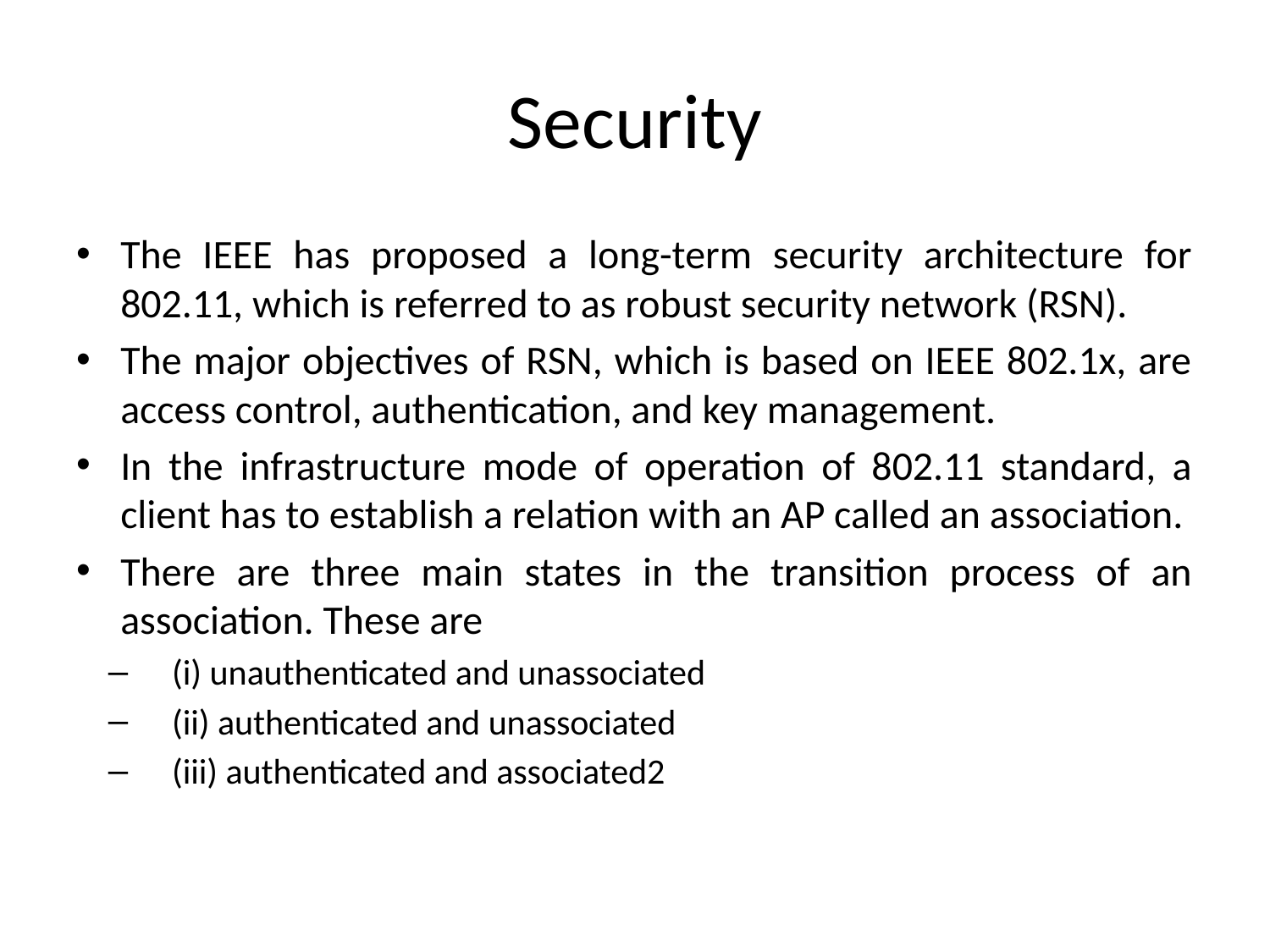

# Security
The IEEE has proposed a long-term security architecture for 802.11, which is referred to as robust security network (RSN).
The major objectives of RSN, which is based on IEEE 802.1x, are access control, authentication, and key management.
In the infrastructure mode of operation of 802.11 standard, a client has to establish a relation with an AP called an association.
There are three main states in the transition process of an association. These are
(i) unauthenticated and unassociated
(ii) authenticated and unassociated
(iii) authenticated and associated2